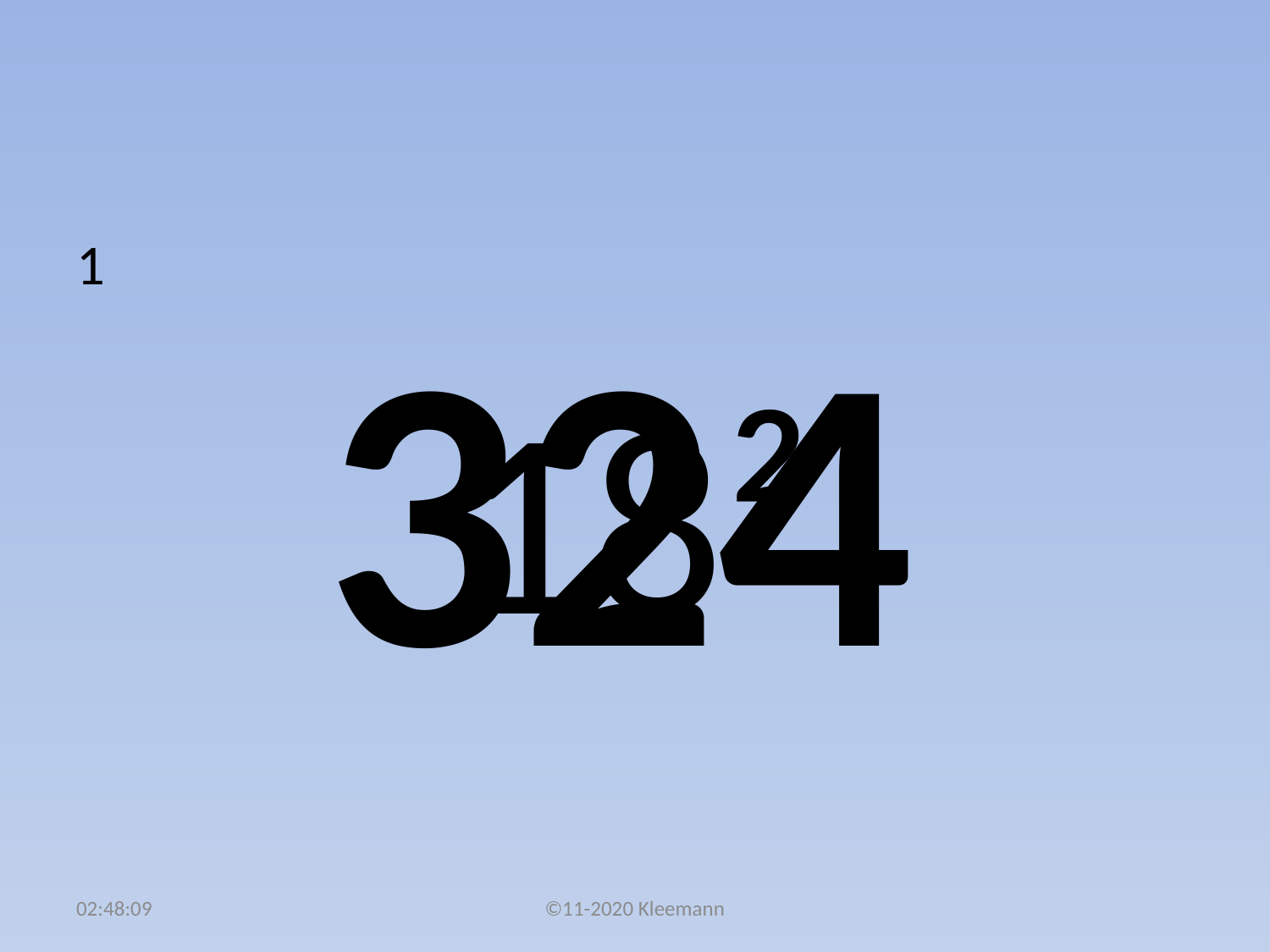

#
1
18²
324
02:48:09
©11-2020 Kleemann